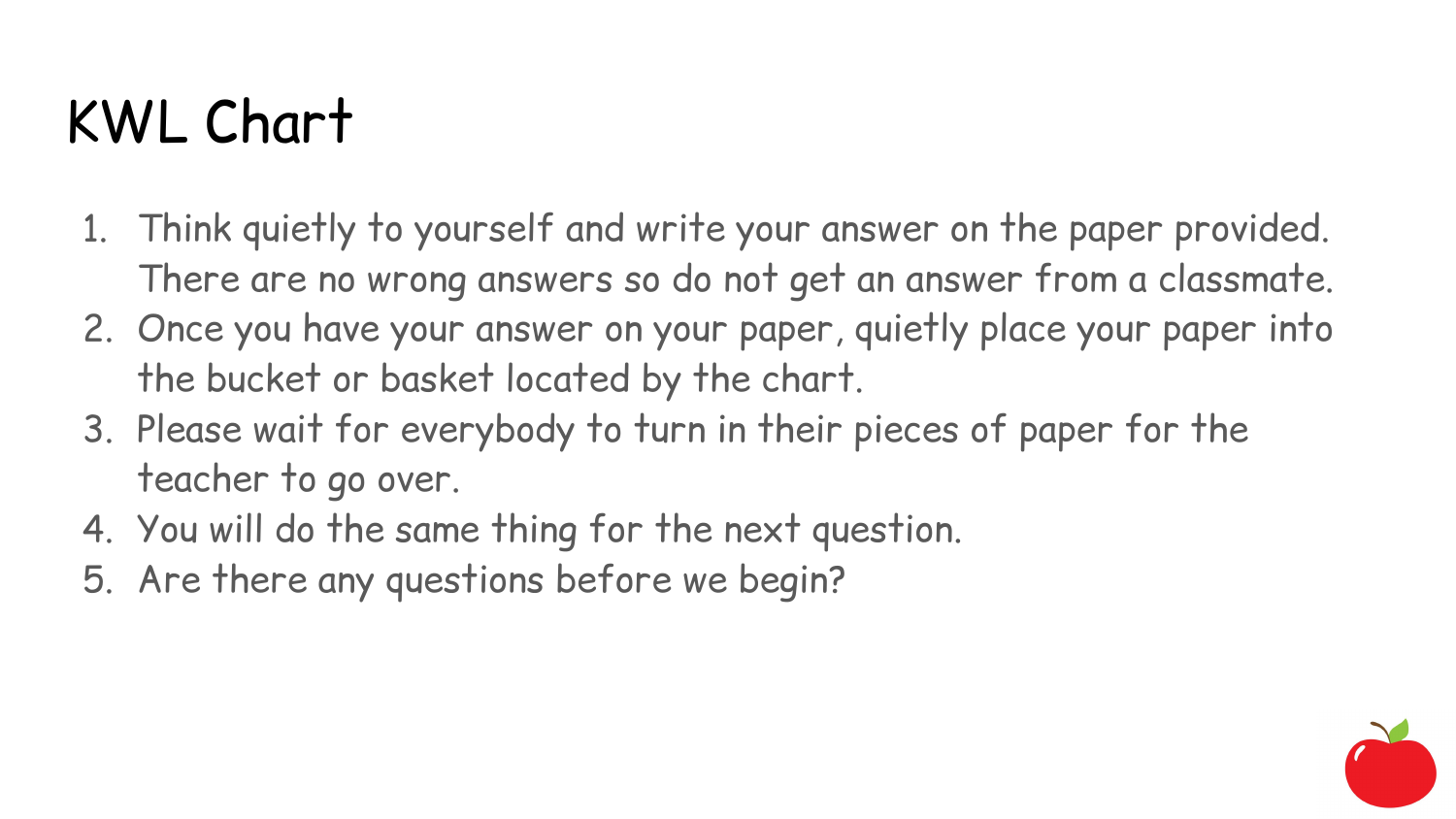

# KWL Chart
Think quietly to yourself and write your answer on the paper provided. There are no wrong answers so do not get an answer from a classmate.
Once you have your answer on your paper, quietly place your paper into the bucket or basket located by the chart.
Please wait for everybody to turn in their pieces of paper for the teacher to go over.
You will do the same thing for the next question.
Are there any questions before we begin?